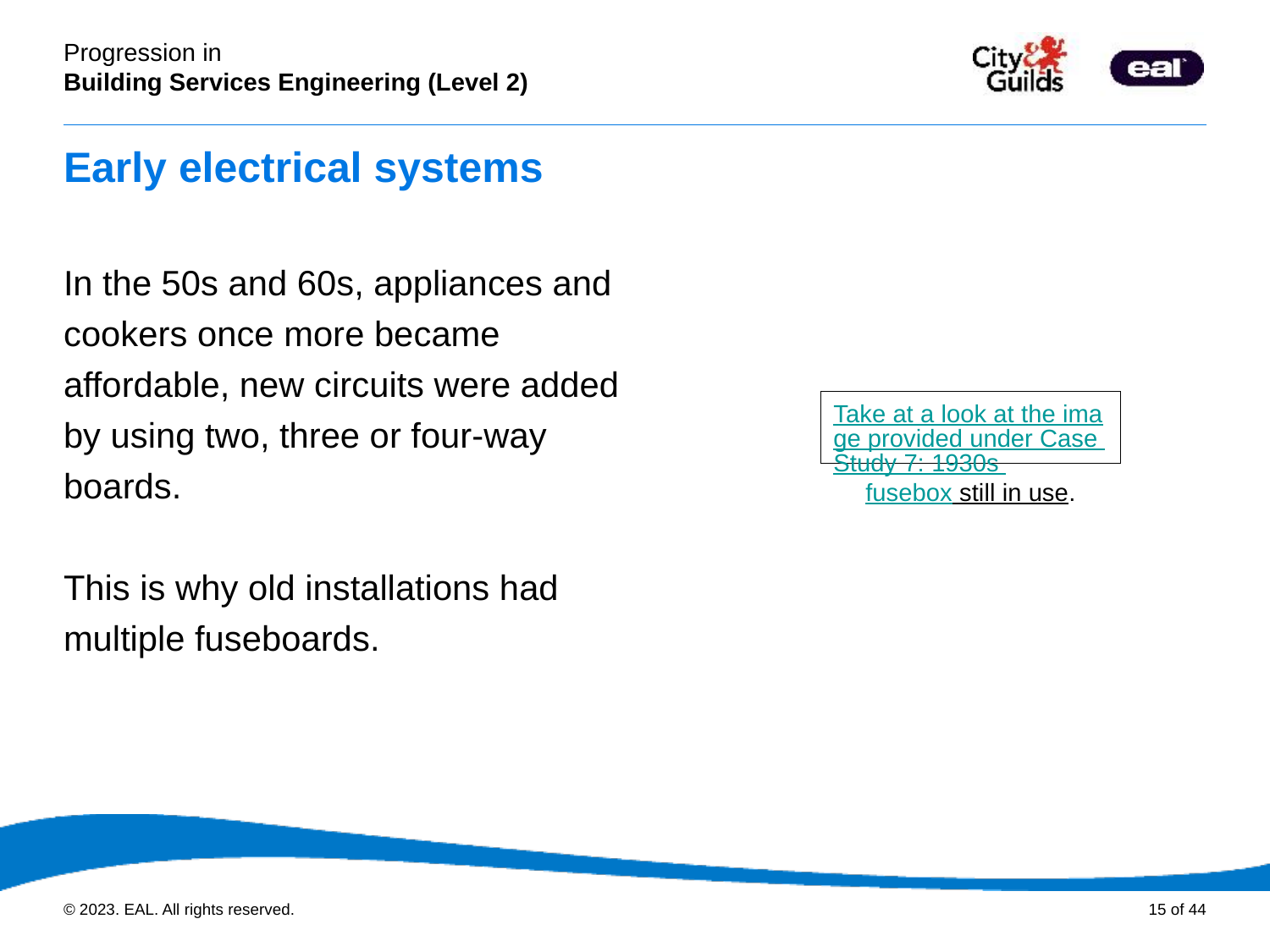

# Early electrical systems

In the 50s and 60s, appliances and cookers once more became affordable, new circuits were added by using two, three or four-way boards.

This is why old installations had multiple fuseboards.

Take at a look at the image provided under Case Study 7: 1930s fusebox still in use.